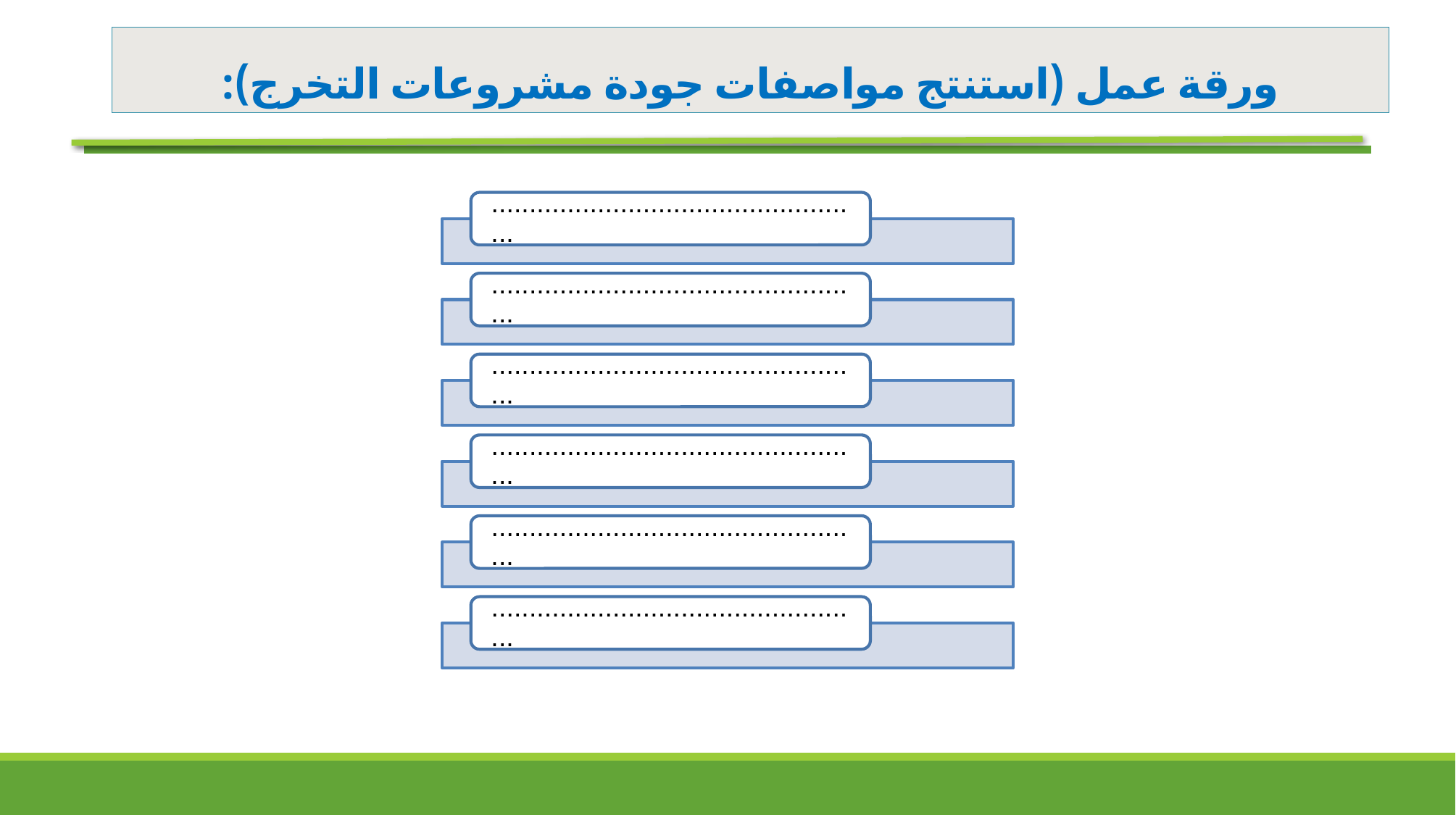

# ورقة عمل (استنتج مواصفات جودة مشروعات التخرج):
..................................................
..................................................
..................................................
..................................................
..................................................
..................................................